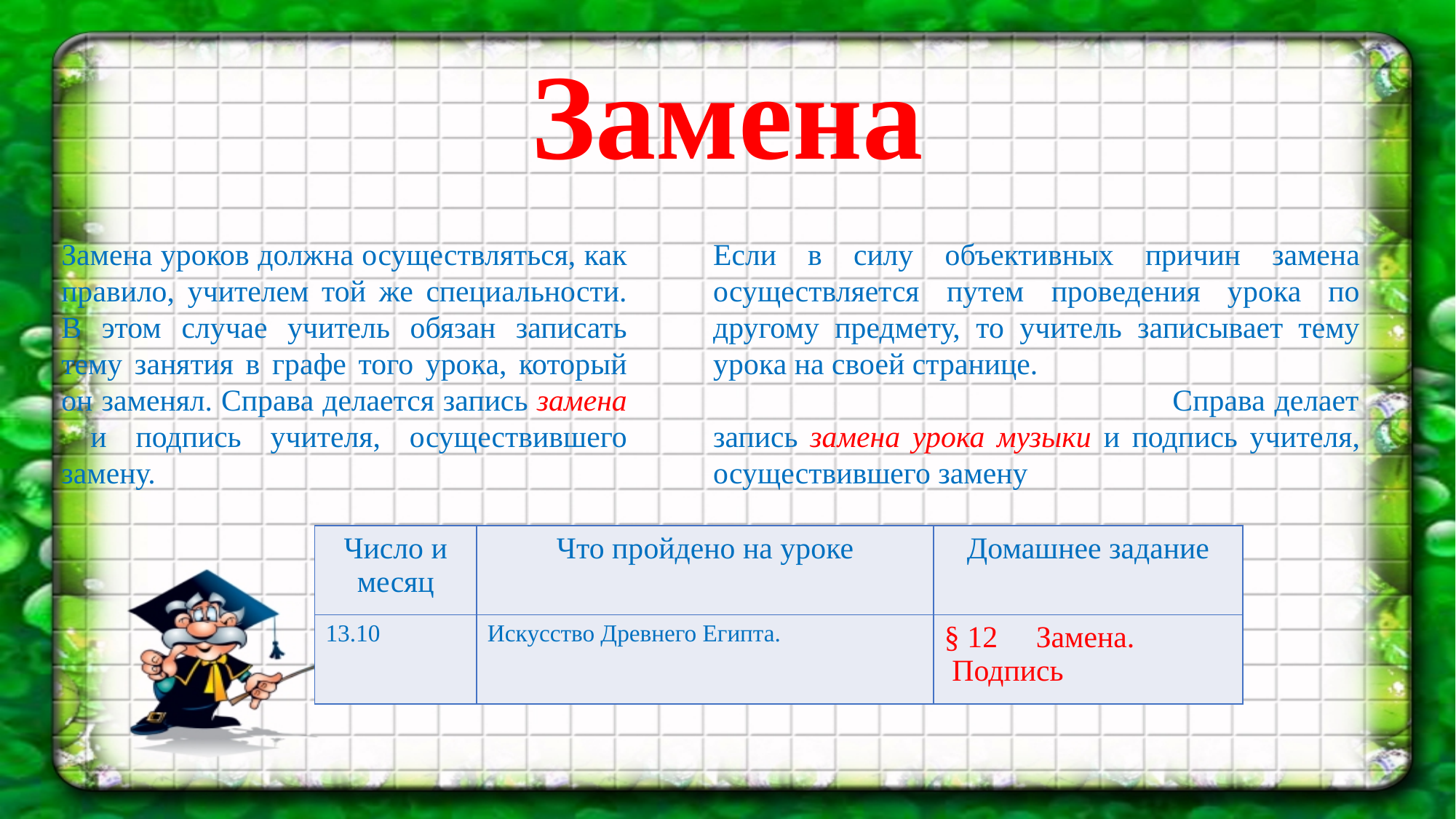

# Замена
Замена уроков должна осуществляться, как правило, учителем той же специальности. В этом случае учитель обязан записать тему занятия в графе того урока, который он заменял. Справа делается запись замена  и подпись учителя, осуществившего замену.
Если в силу объективных причин замена осуществляется путем проведения урока по другому предмету, то учитель записывает тему урока на своей странице.                                                                                            Справа делает запись замена урока музыки и подпись учителя, осуществившего замену
| Число и месяц | Что пройдено на уроке | Домашнее задание |
| --- | --- | --- |
| 13.10 | Искусство Древнего Египта. | § 12 Замена. Подпись |